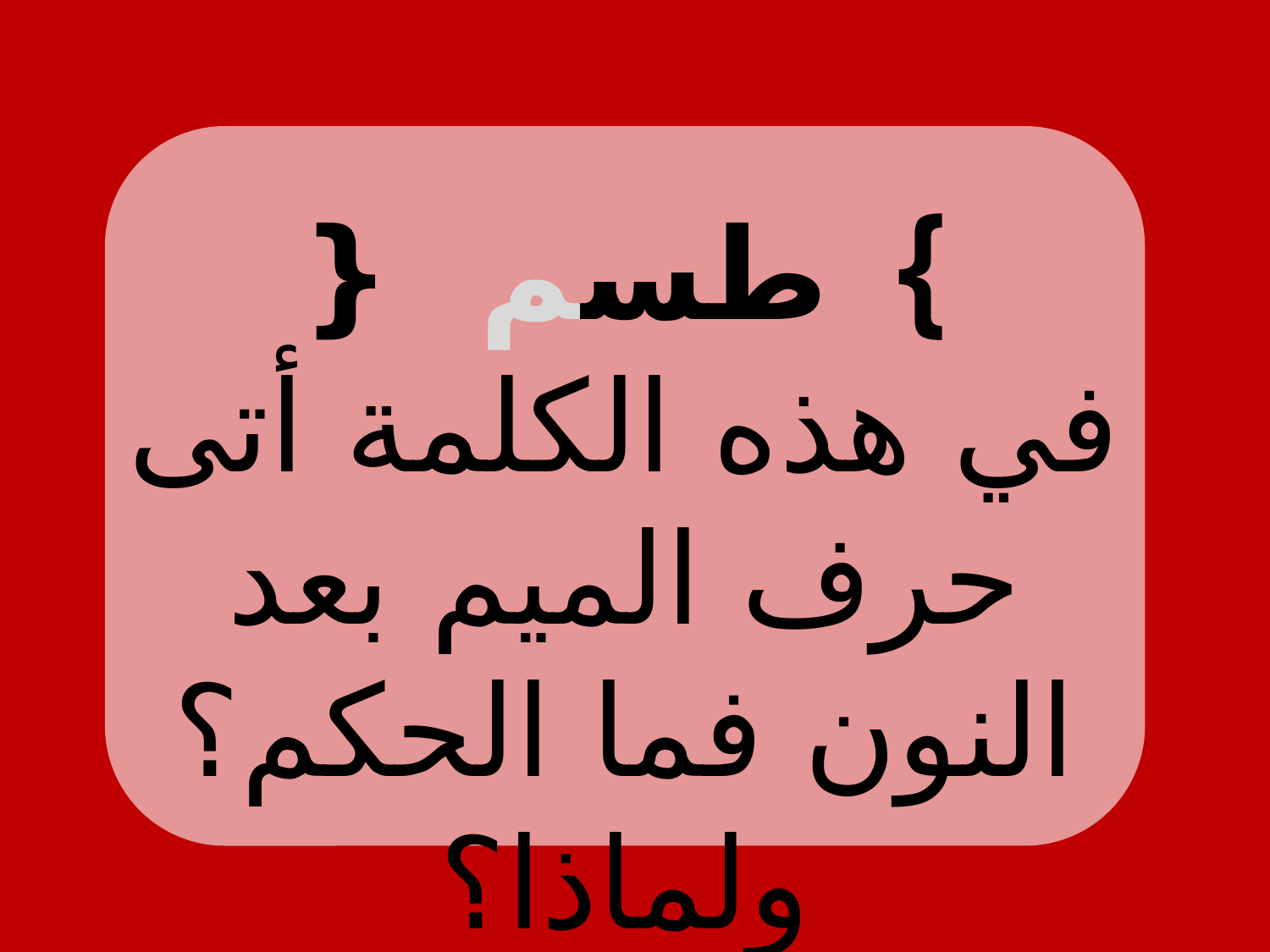

}  طسم  {
في هذه الكلمة أتى حرف الميم بعد النون فما الحكم؟ ولماذا؟